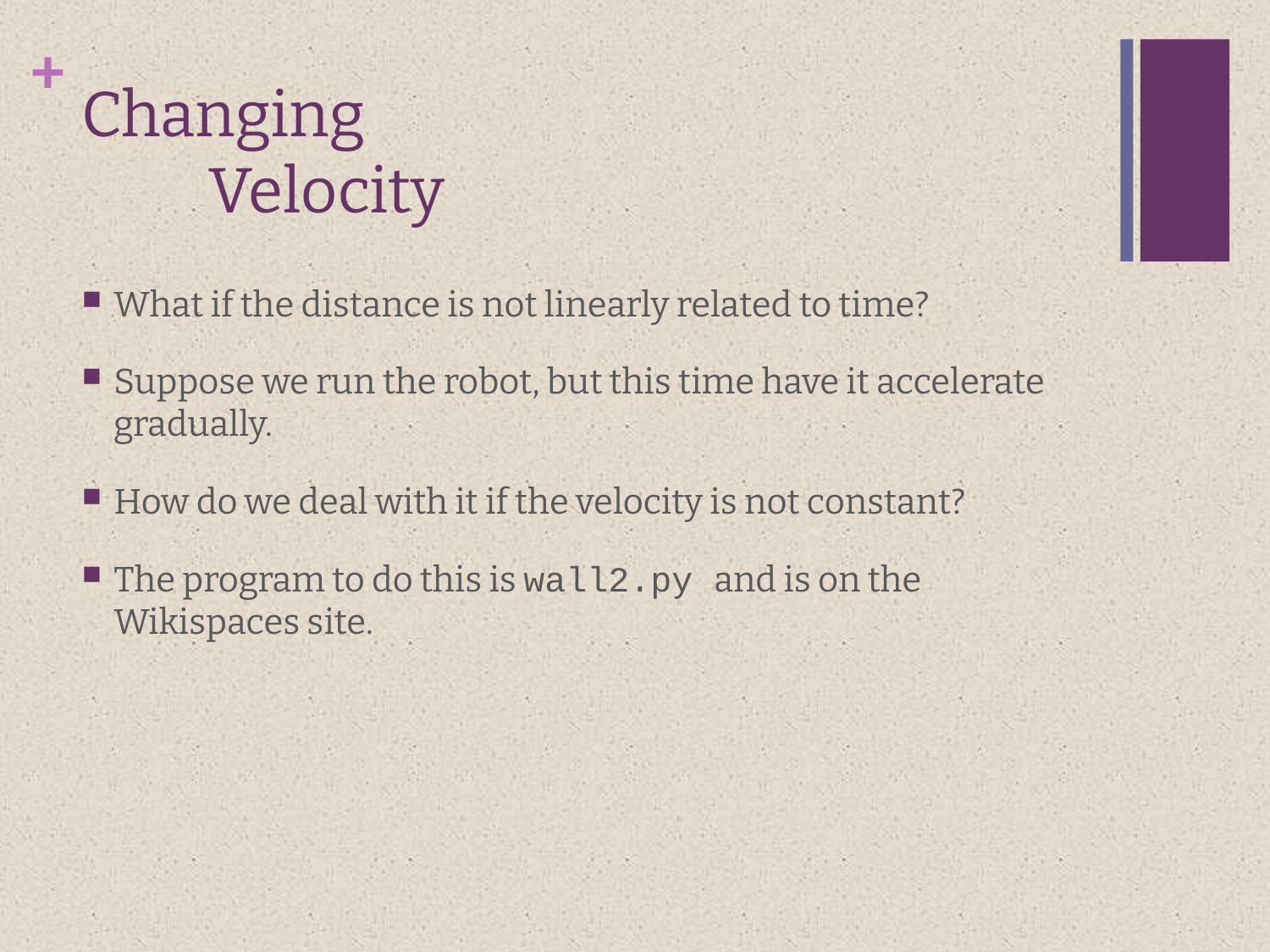

# Changing Velocity
What if the distance is not linearly related to time?
Suppose we run the robot, but this time have it accelerate gradually.
How do we deal with it if the velocity is not constant?
The program to do this is wall2.py and is on the Wikispaces site.